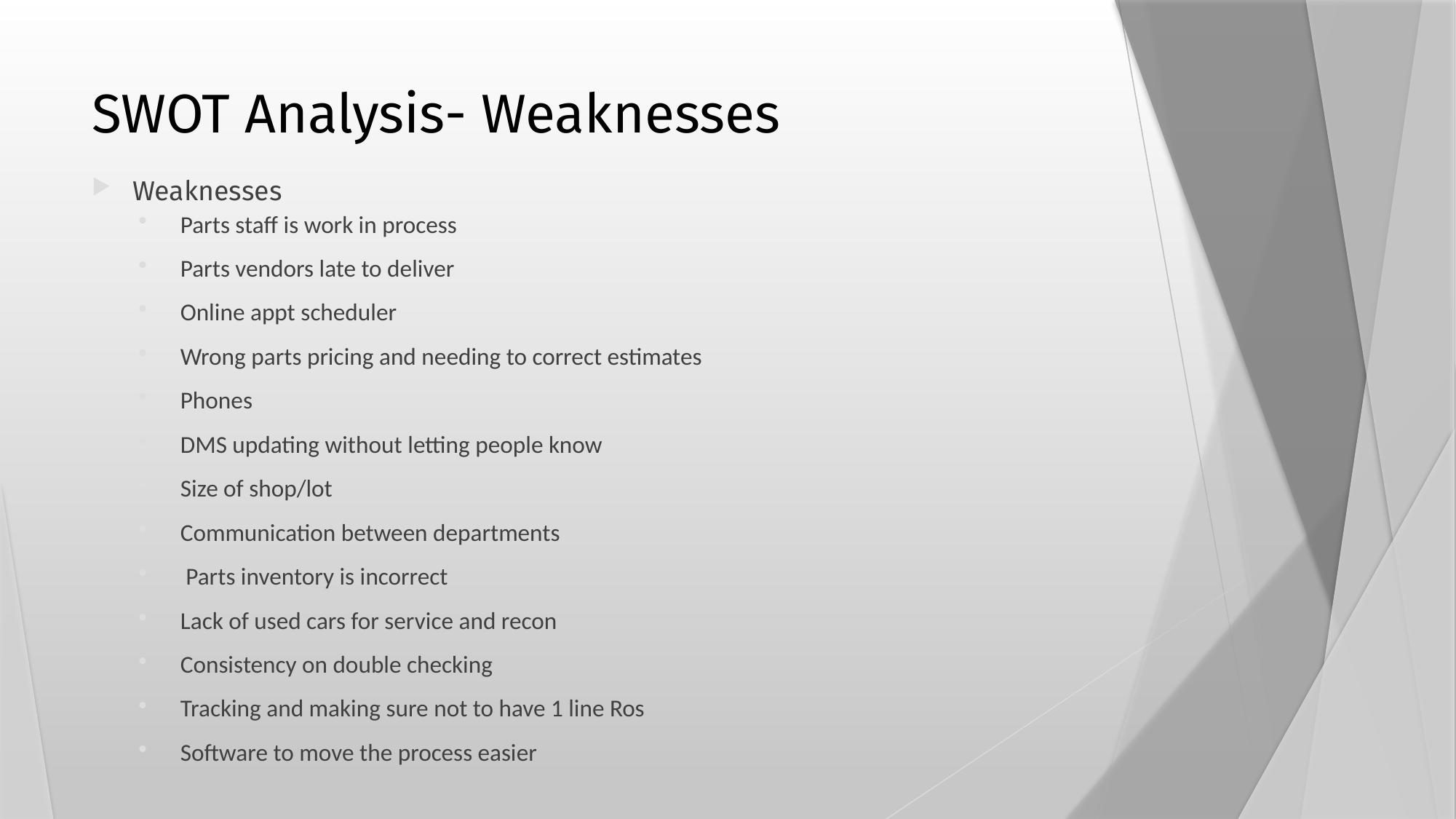

# SWOT Analysis- Weaknesses
Weaknesses
Parts staff is work in process
Parts vendors late to deliver
Online appt scheduler
Wrong parts pricing and needing to correct estimates
Phones
DMS updating without letting people know
Size of shop/lot
Communication between departments
 Parts inventory is incorrect
Lack of used cars for service and recon
Consistency on double checking
Tracking and making sure not to have 1 line Ros
Software to move the process easier